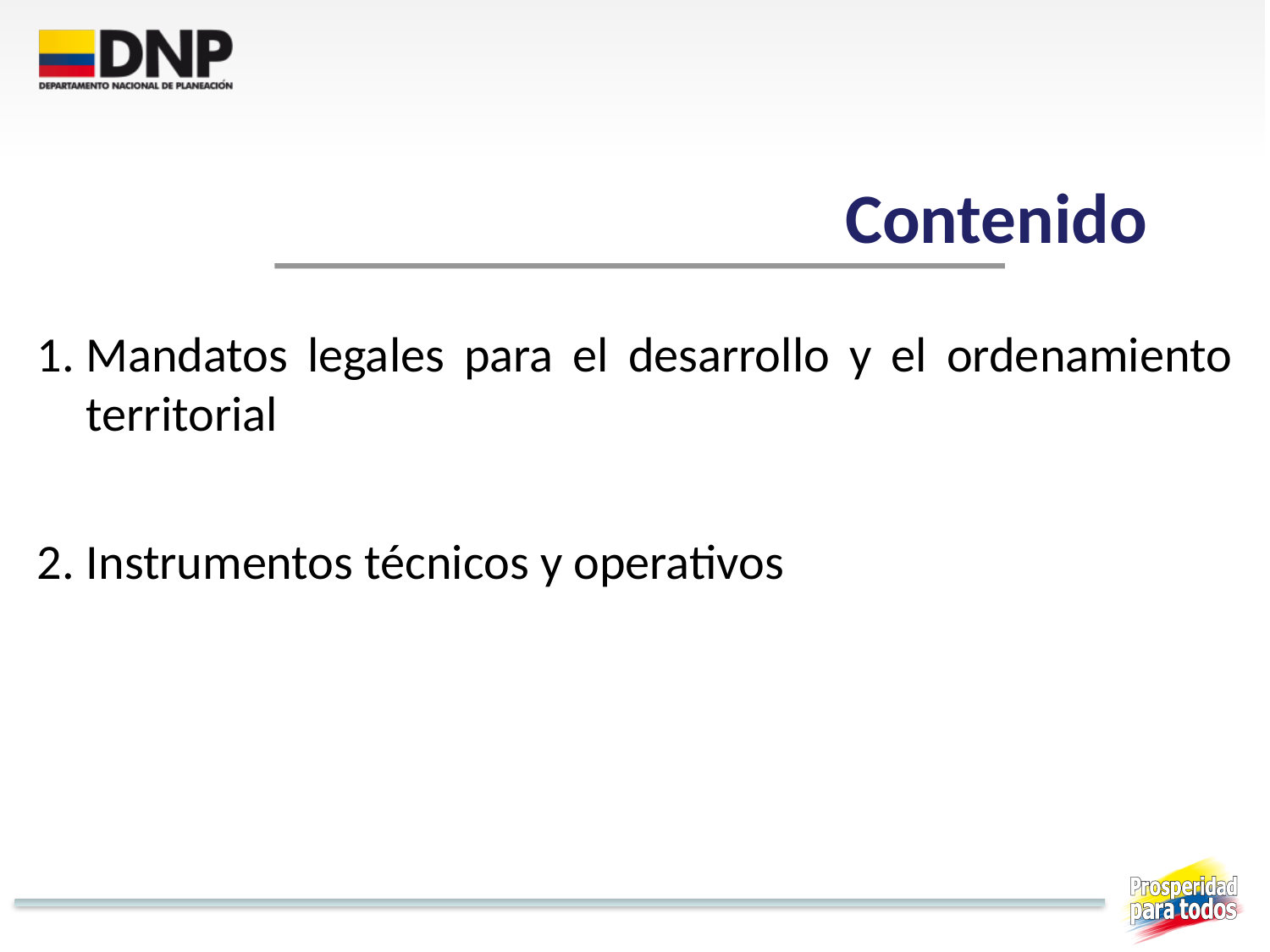

Contenido

Mandatos legales para el desarrollo y el ordenamiento territorial

Instrumentos técnicos y operativos